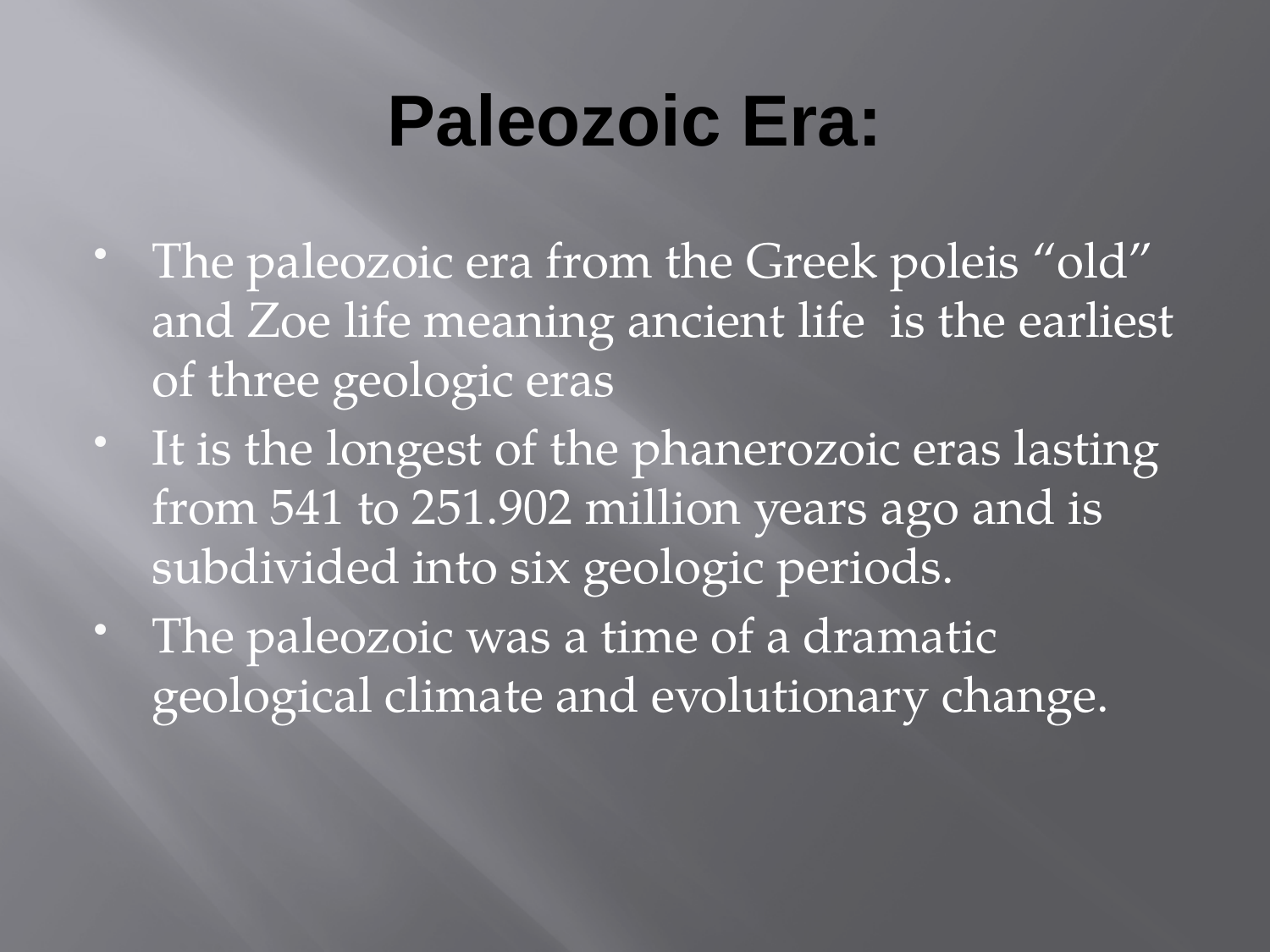

# Paleozoic Era:
The paleozoic era from the Greek poleis “old” and Zoe life meaning ancient life  is the earliest of three geologic eras
It is the longest of the phanerozoic eras lasting from 541 to 251.902 million years ago and is subdivided into six geologic periods.
The paleozoic was a time of a dramatic geological climate and evolutionary change.